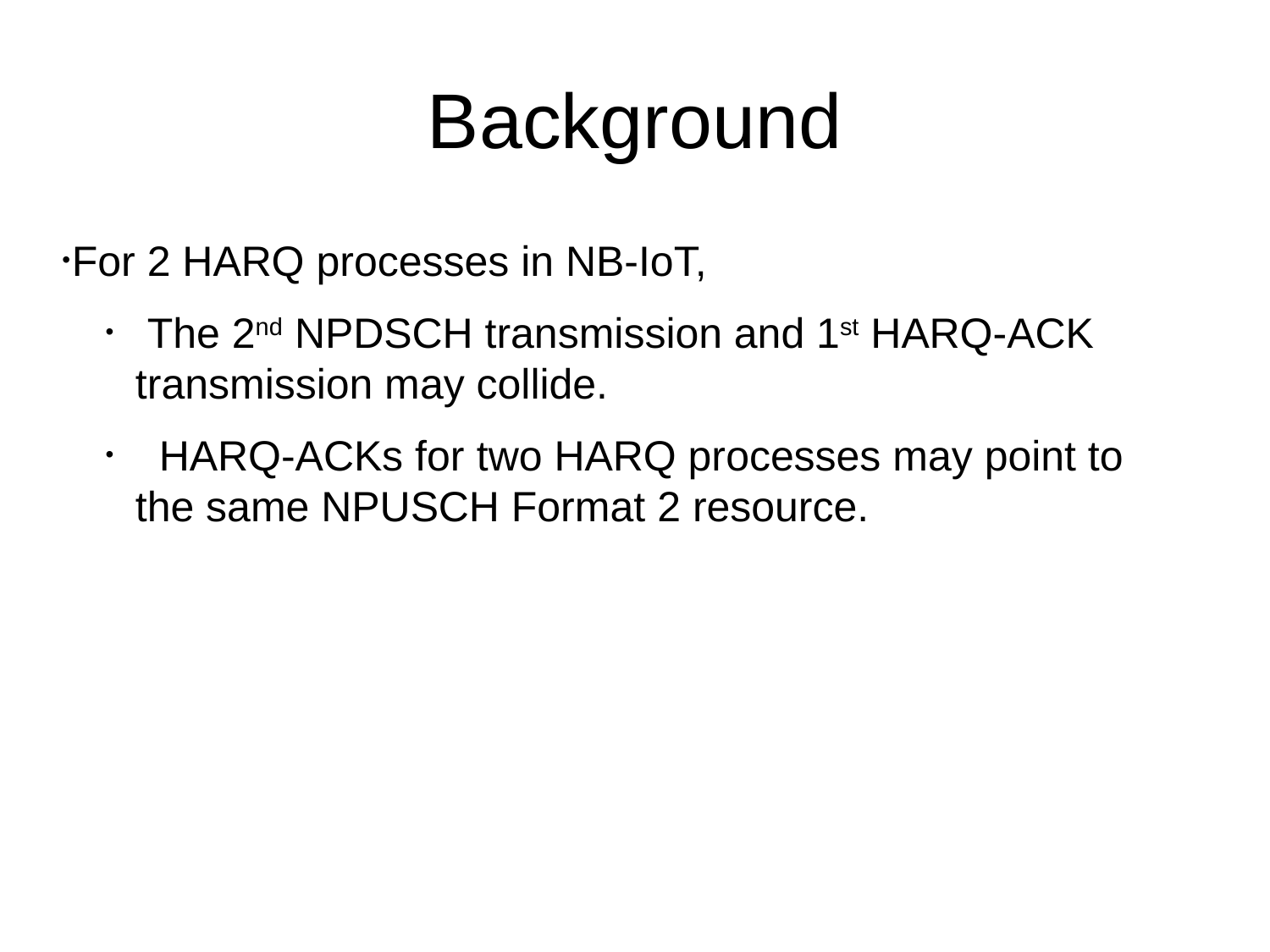

# Background

For 2 HARQ processes in NB-IoT,
 The 2nd NPDSCH transmission and 1st HARQ-ACK transmission may collide.
  HARQ-ACKs for two HARQ processes may point to the same NPUSCH Format 2 resource.